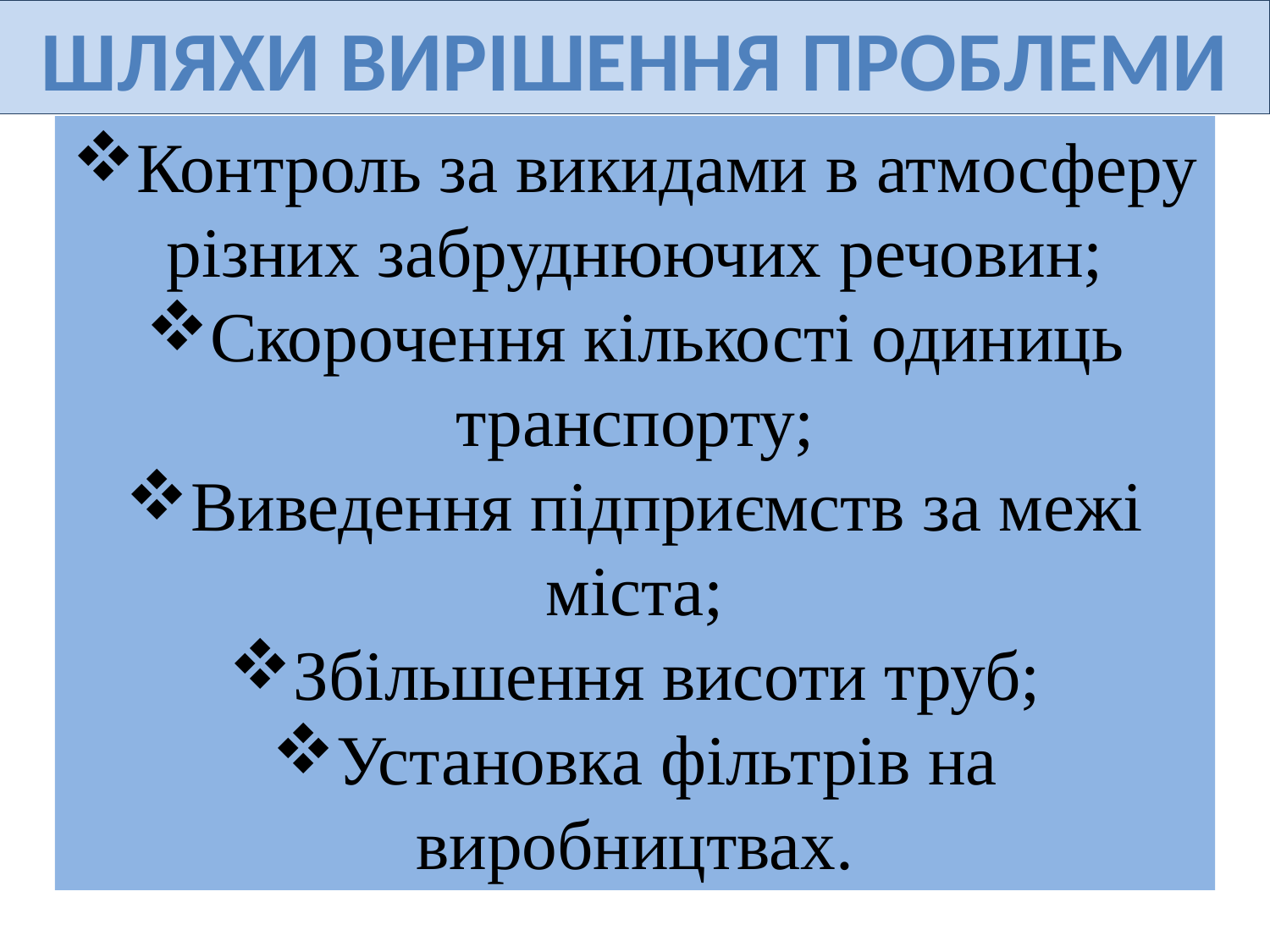

Шляхи вирішення проблеми
Контроль за викидами в атмосферу різних забруднюючих речовин;
Скорочення кількості одиниць транспорту;
Виведення підприємств за межі міста;
Збільшення висоти труб;
Установка фільтрів на виробництвах.